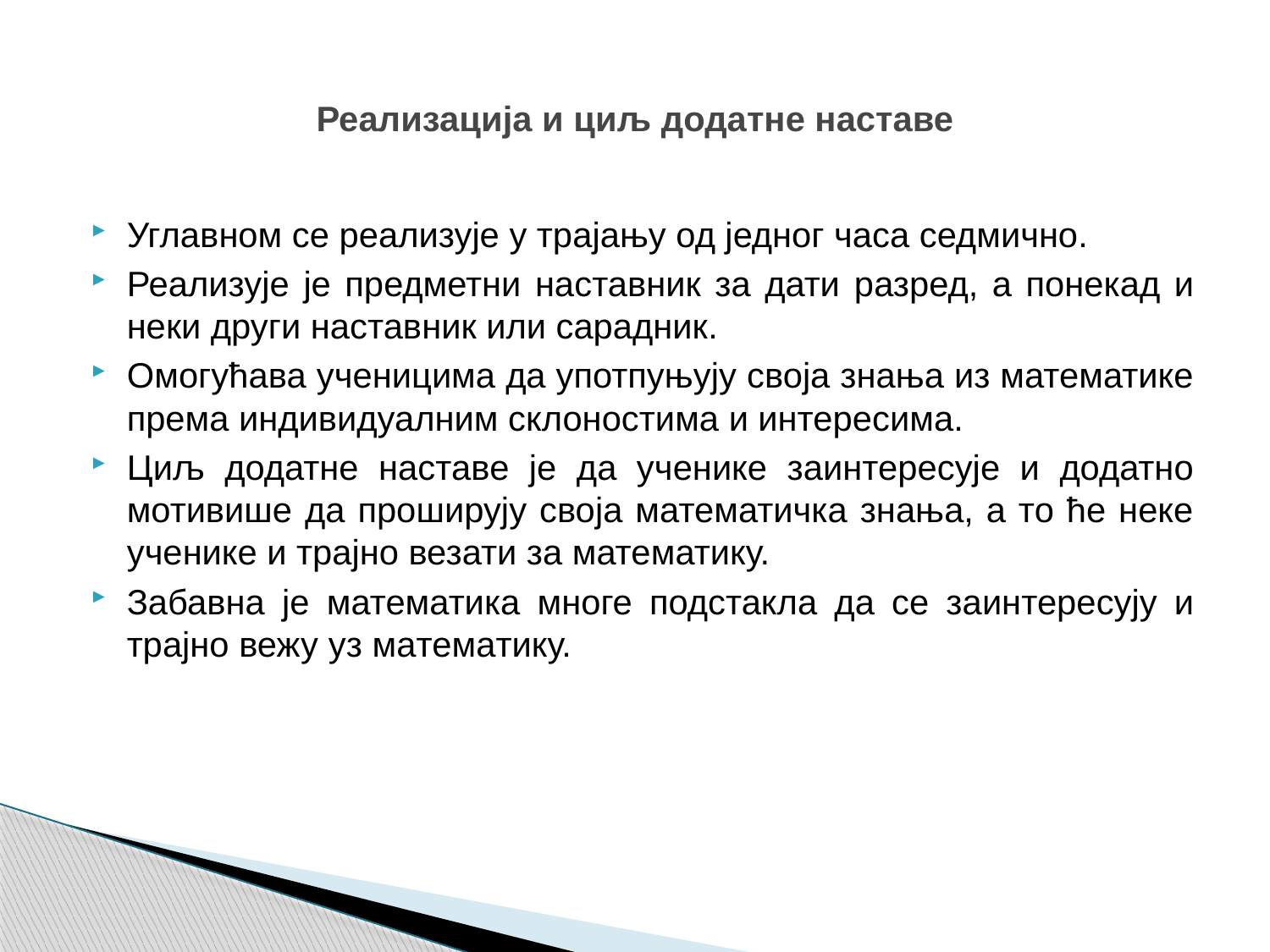

# Реализација и циљ додатне наставе
Углавном се реализује у трајању од једног часа седмично.
Реализује је предметни наставник за дати разред, а понекад и неки други наставник или сарадник.
Омогућава ученицима да употпуњују своја знања из математике према индивидуалним склоностима и интересима.
Циљ додатне наставе је да ученике заинтересује и додатно мотивише да проширују своја математичка знања, а то ће неке ученике и трајно везати за математику.
Забавна је математика многе подстакла дa се зaинтересују и трaјно вежу уз мaтемaтику.